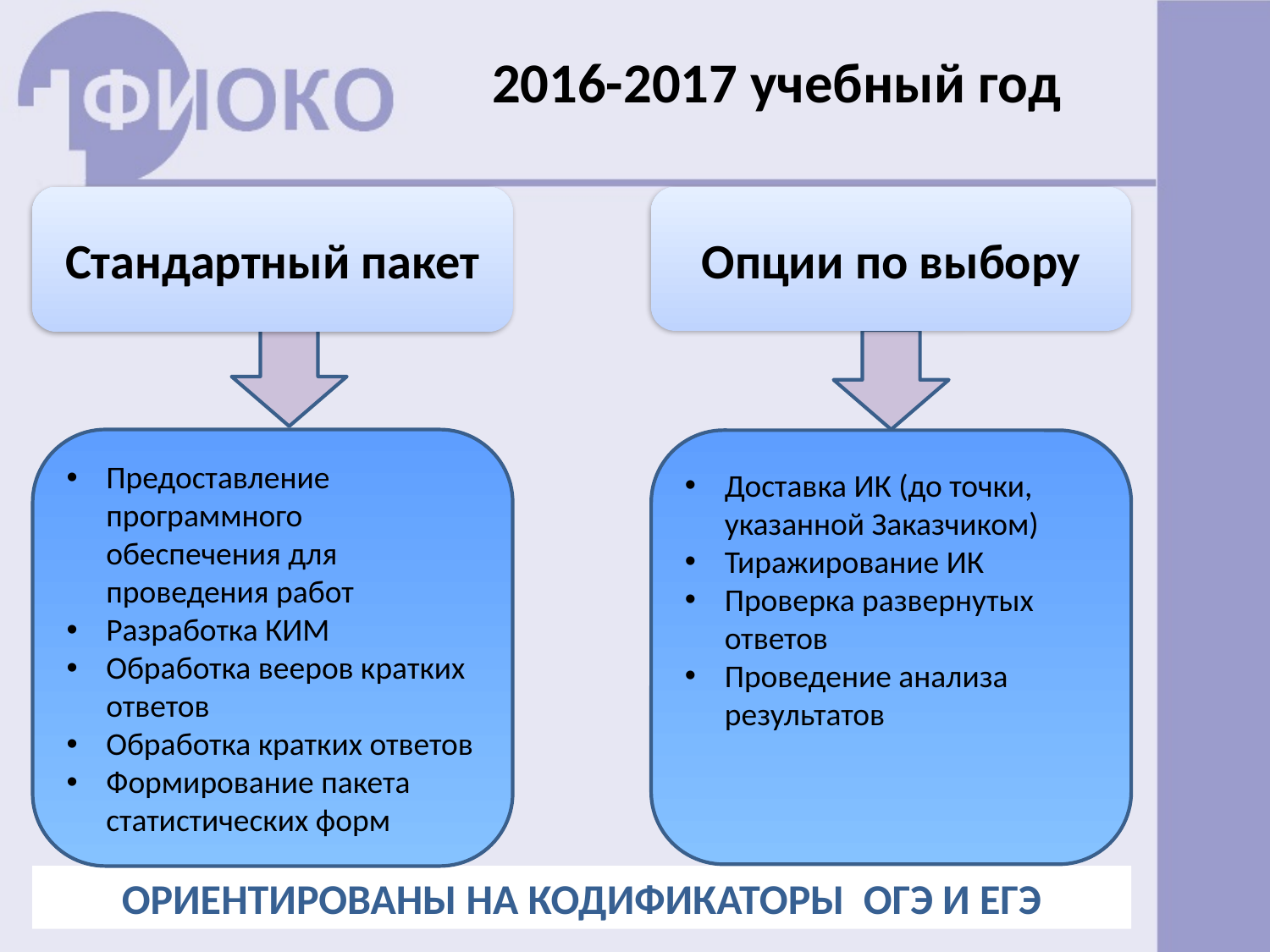

2016-2017 учебный год

Стандартный пакет

Опции по выбору

Предоставление программного обеспечения для проведения работ
Разработка КИМ
Обработка вееров кратких ответов
Обработка кратких ответов
Формирование пакета статистических форм
Доставка ИК (до точки, указанной Заказчиком)
Тиражирование ИК
Проверка развернутых ответов
Проведение анализа результатов

ОРИЕНТИРОВАНЫ НА КОДИФИКАТОРЫ  ОГЭ И ЕГЭ